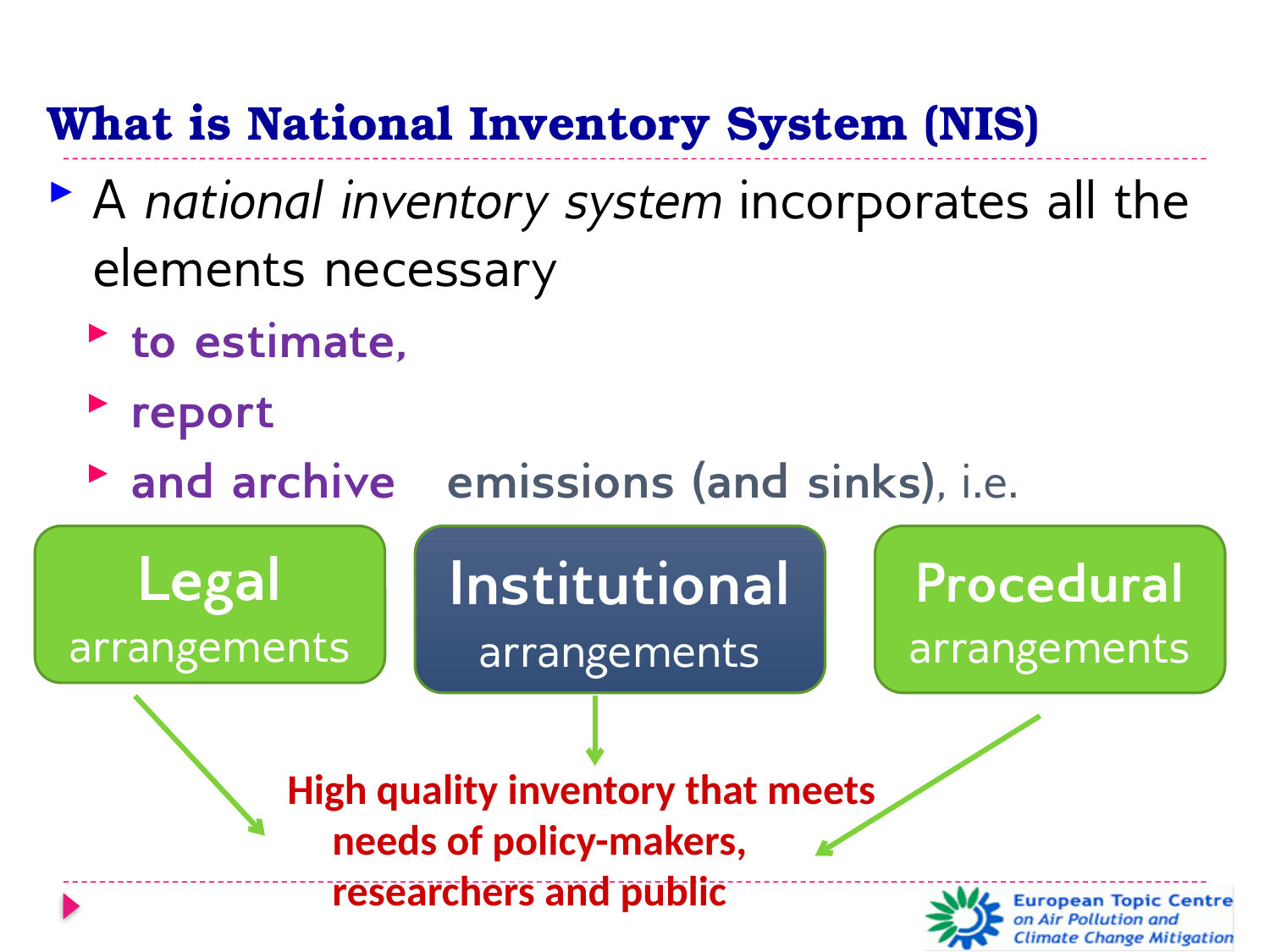

# What is National Inventory System (NIS)
A national inventory system incorporates all the elements necessary
to estimate,
report
and archive   emissions (and sinks), i.e.

Legal arrangements
Institutional arrangements
Procedural arrangements
High quality inventory that meets needs of policy-makers, researchers and public